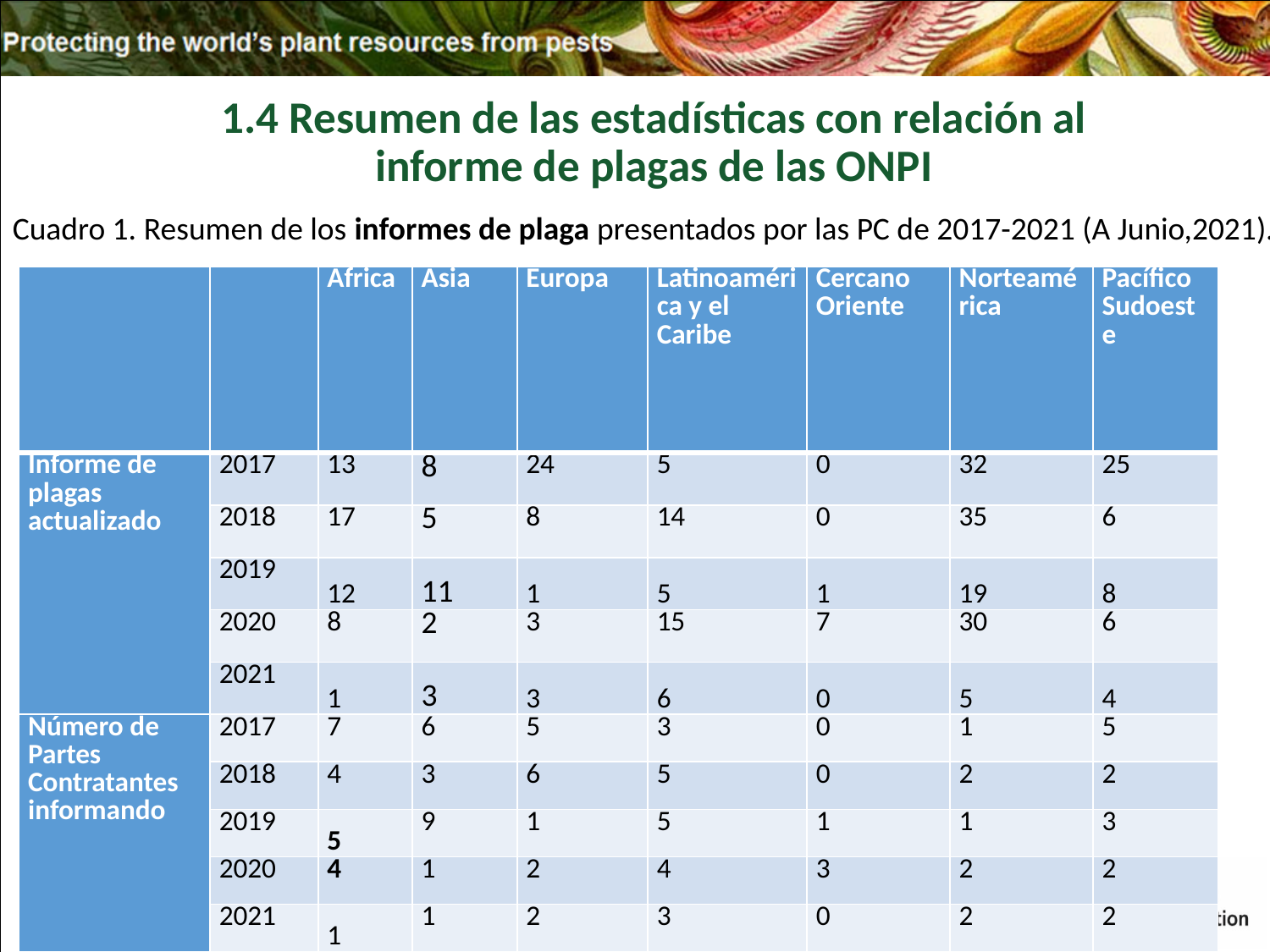

1.4 Resumen de las estadísticas con relación al informe de plagas de las ONPI
Cuadro 1. Resumen de los informes de plaga presentados por las PC de 2017-2021 (A Junio,2021).
|  |  | África | Asia | Europa | Latinoamérica y el Caribe | Cercano Oriente | Norteamérica | Pacífico Sudoeste |
| --- | --- | --- | --- | --- | --- | --- | --- | --- |
| Informe de plagas actualizado | 2017 | 13 | 8 | 24 | 5 | 0 | 32 | 25 |
|  | 2018 | 17 | 5 | 8 | 14 | 0 | 35 | 6 |
|  | 2019 | 12 | 11 | 1 | 5 | 1 | 19 | 8 |
|  | 2020 | 8 | 2 | 3 | 15 | 7 | 30 | 6 |
|  | 2021 | 1 | 3 | 3 | 6 | 0 | 5 | 4 |
| Número de Partes Contratantes informando | 2017 | 7 | 6 | 5 | 3 | 0 | 1 | 5 |
|  | 2018 | 4 | 3 | 6 | 5 | 0 | 2 | 2 |
|  | 2019 | 5 | 9 | 1 | 5 | 1 | 1 | 3 |
|  | 2020 | 4 | 1 | 2 | 4 | 3 | 2 | 2 |
|  | 2021 | 1 | 1 | 2 | 3 | 0 | 2 | 2 |